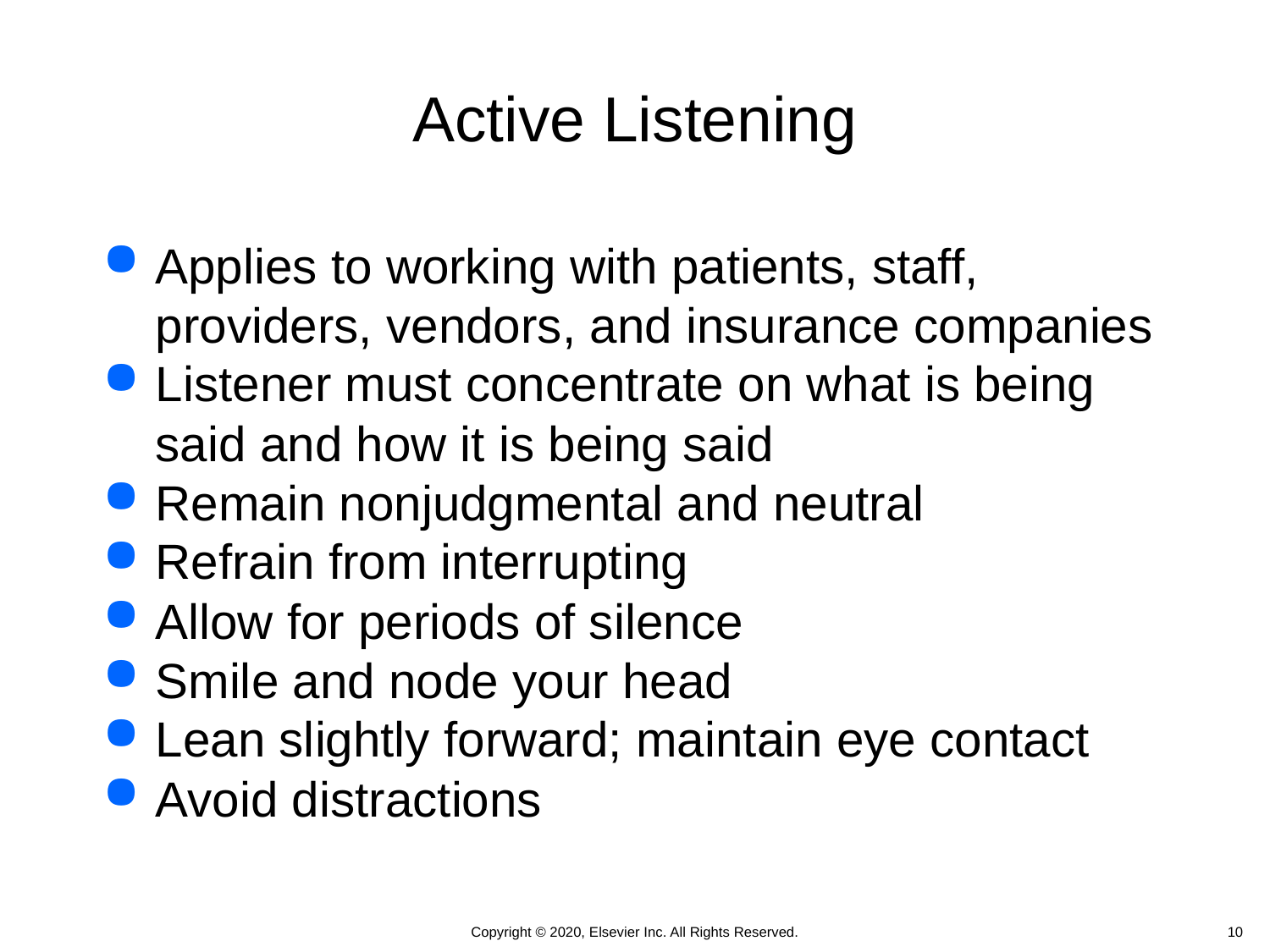

# Active Listening
Applies to working with patients, staff, providers, vendors, and insurance companies
Listener must concentrate on what is being said and how it is being said
Remain nonjudgmental and neutral
Refrain from interrupting
Allow for periods of silence
Smile and node your head
Lean slightly forward; maintain eye contact
Avoid distractions
 10